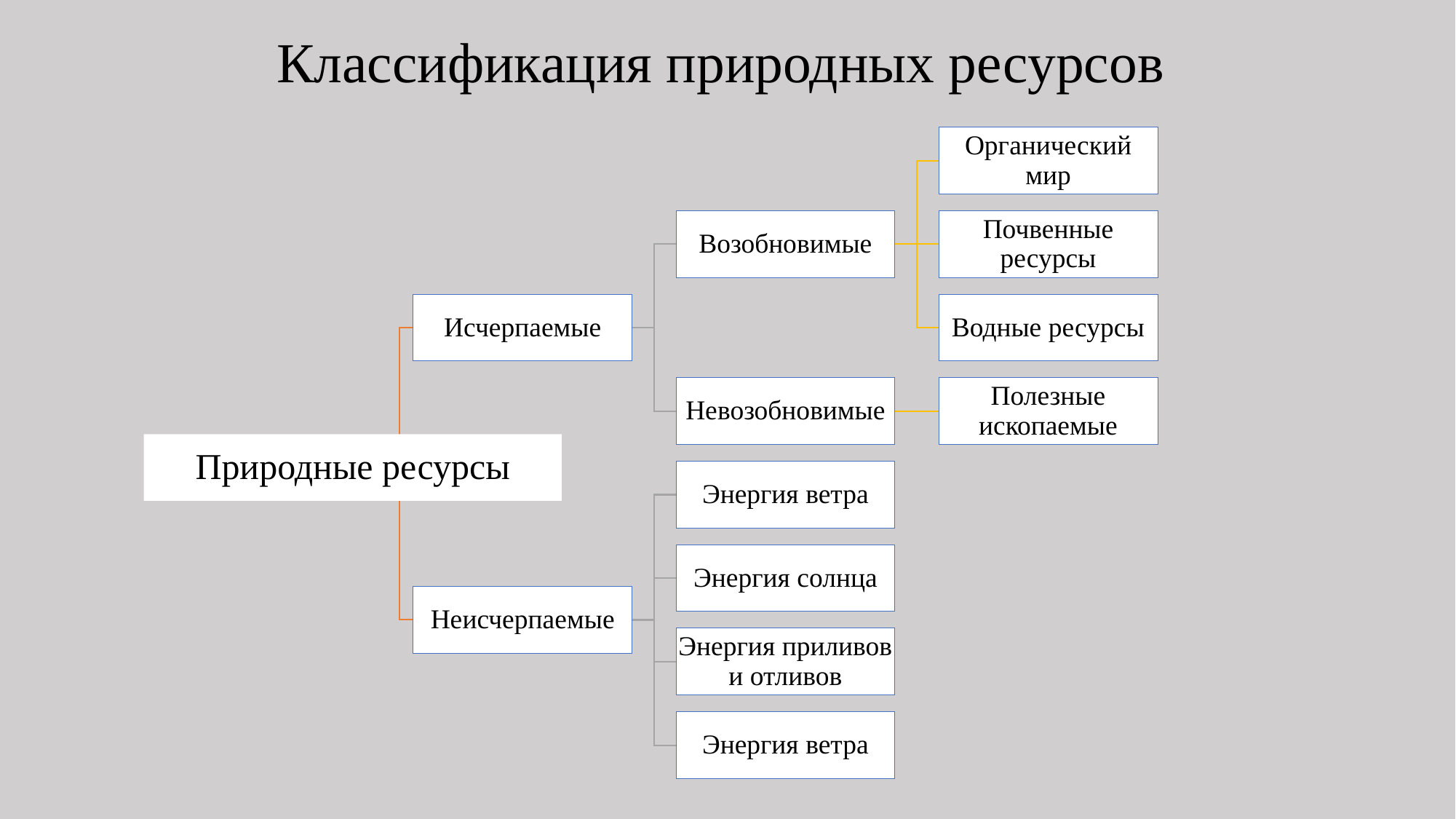

# Классификация природных ресурсов

Природные ресурсы
Исчерпаемые
Возобновимые
Органический мир
Почвенные ресурсы
Водные ресурсы
Невозобновимые
Полезные ископаемые
Неисчерпаемые
Энергия ветра
Энергия солнца
Энергия приливов и отливов
Энергия ветра